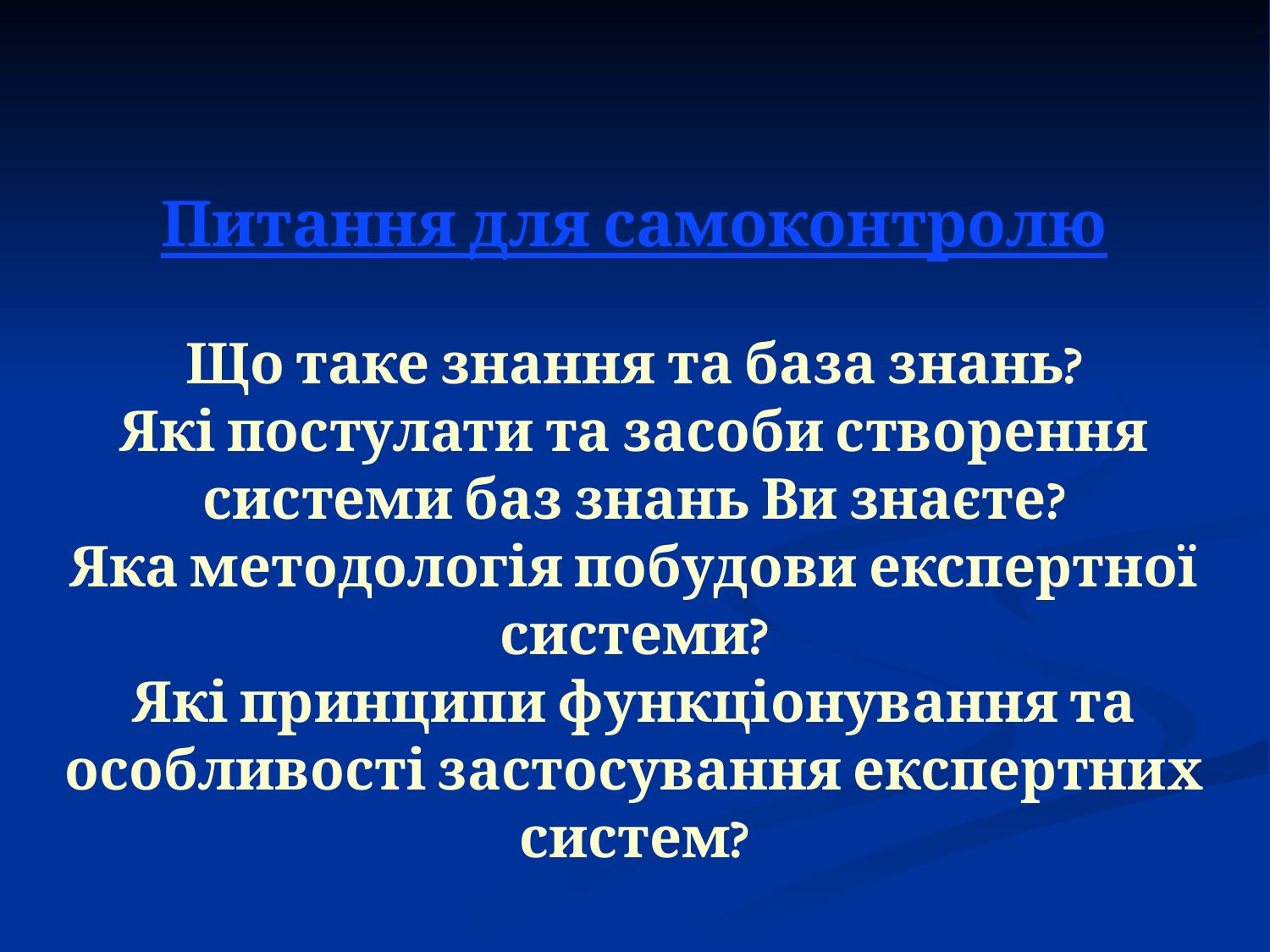

# Питання для самоконтролю Що таке знання та база знань? Які постулати та засоби створення системи баз знань Ви знаєте? Яка методологія побудови експертної системи? Які принципи функціонування та особливості застосування експертних систем?